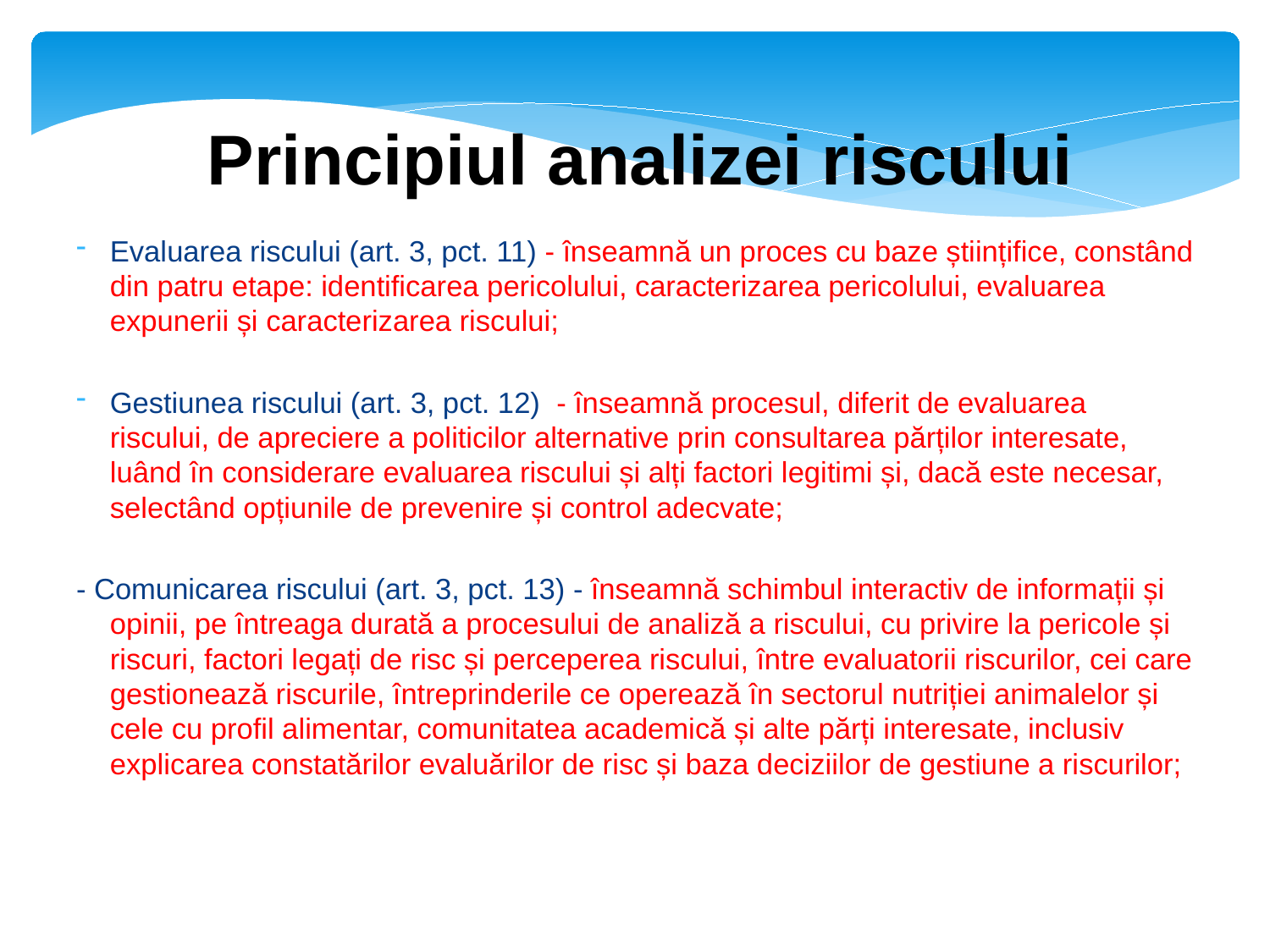

Principiul analizei riscului
Evaluarea riscului (art. 3, pct. 11) - înseamnă un proces cu baze științifice, constând din patru etape: identificarea pericolului, caracterizarea pericolului, evaluarea expunerii și caracterizarea riscului;

Gestiunea riscului (art. 3, pct. 12)  - înseamnă procesul, diferit de evaluarea riscului, de apreciere a politicilor alternative prin consultarea părților interesate, luând în considerare evaluarea riscului și alți factori legitimi și, dacă este necesar, selectând opțiunile de prevenire și control adecvate;

- Comunicarea riscului (art. 3, pct. 13) - înseamnă schimbul interactiv de informații și opinii, pe întreaga durată a procesului de analiză a riscului, cu privire la pericole și riscuri, factori legați de risc și perceperea riscului, între evaluatorii riscurilor, cei care gestionează riscurile, întreprinderile ce operează în sectorul nutriției animalelor și cele cu profil alimentar, comunitatea academică și alte părți interesate, inclusiv explicarea constatărilor evaluărilor de risc și baza deciziilor de gestiune a riscurilor;